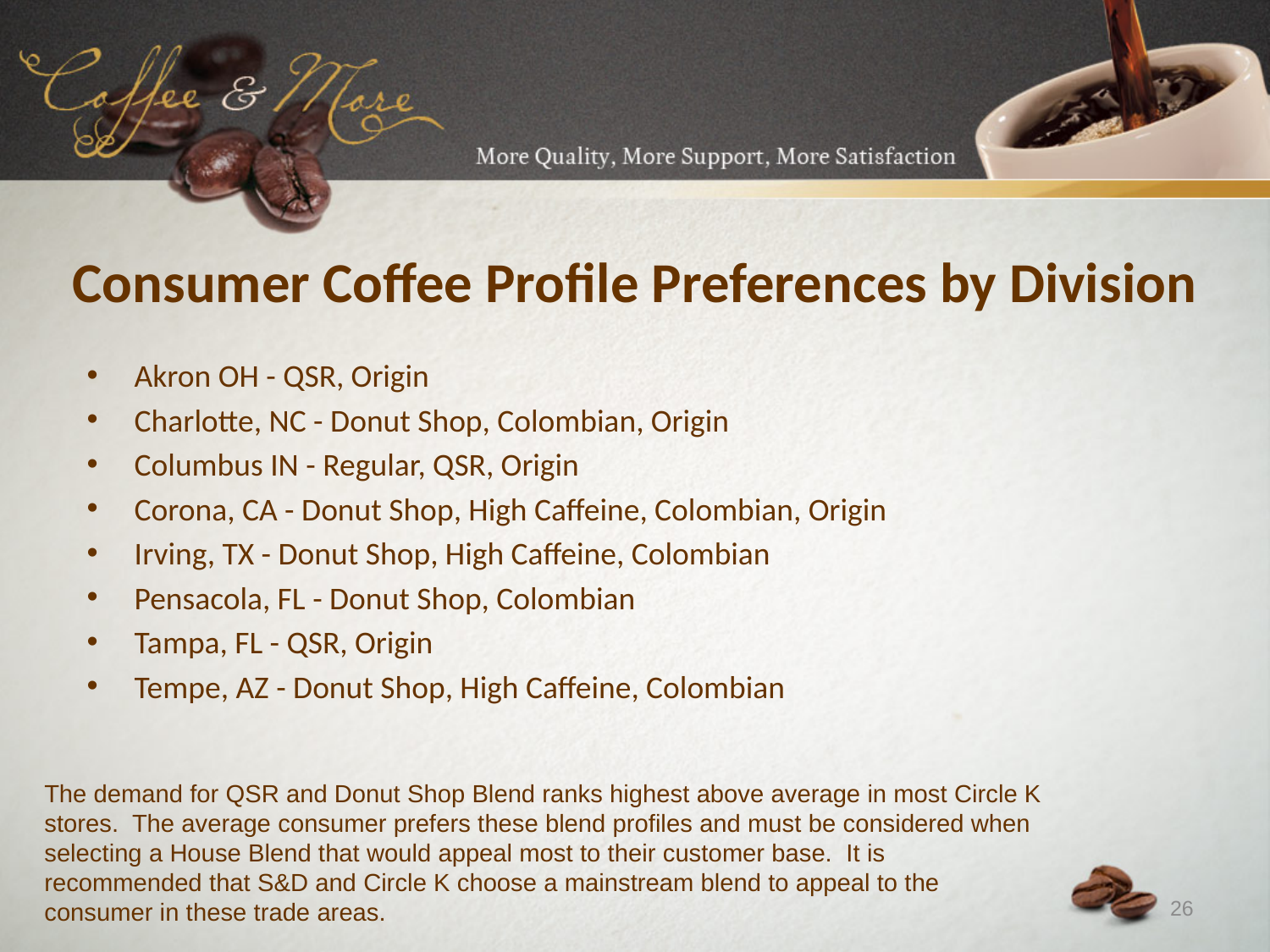

# Consumer Coffee Profile Preferences by Division
Akron OH - QSR, Origin
Charlotte, NC - Donut Shop, Colombian, Origin
Columbus IN - Regular, QSR, Origin
Corona, CA - Donut Shop, High Caffeine, Colombian, Origin
Irving, TX - Donut Shop, High Caffeine, Colombian
Pensacola, FL - Donut Shop, Colombian
Tampa, FL - QSR, Origin
Tempe, AZ - Donut Shop, High Caffeine, Colombian

The demand for QSR and Donut Shop Blend ranks highest above average in most Circle K stores.  The average consumer prefers these blend profiles and must be considered when selecting a House Blend that would appeal most to their customer base.  It is recommended that S&D and Circle K choose a mainstream blend to appeal to the consumer in these trade areas.
26